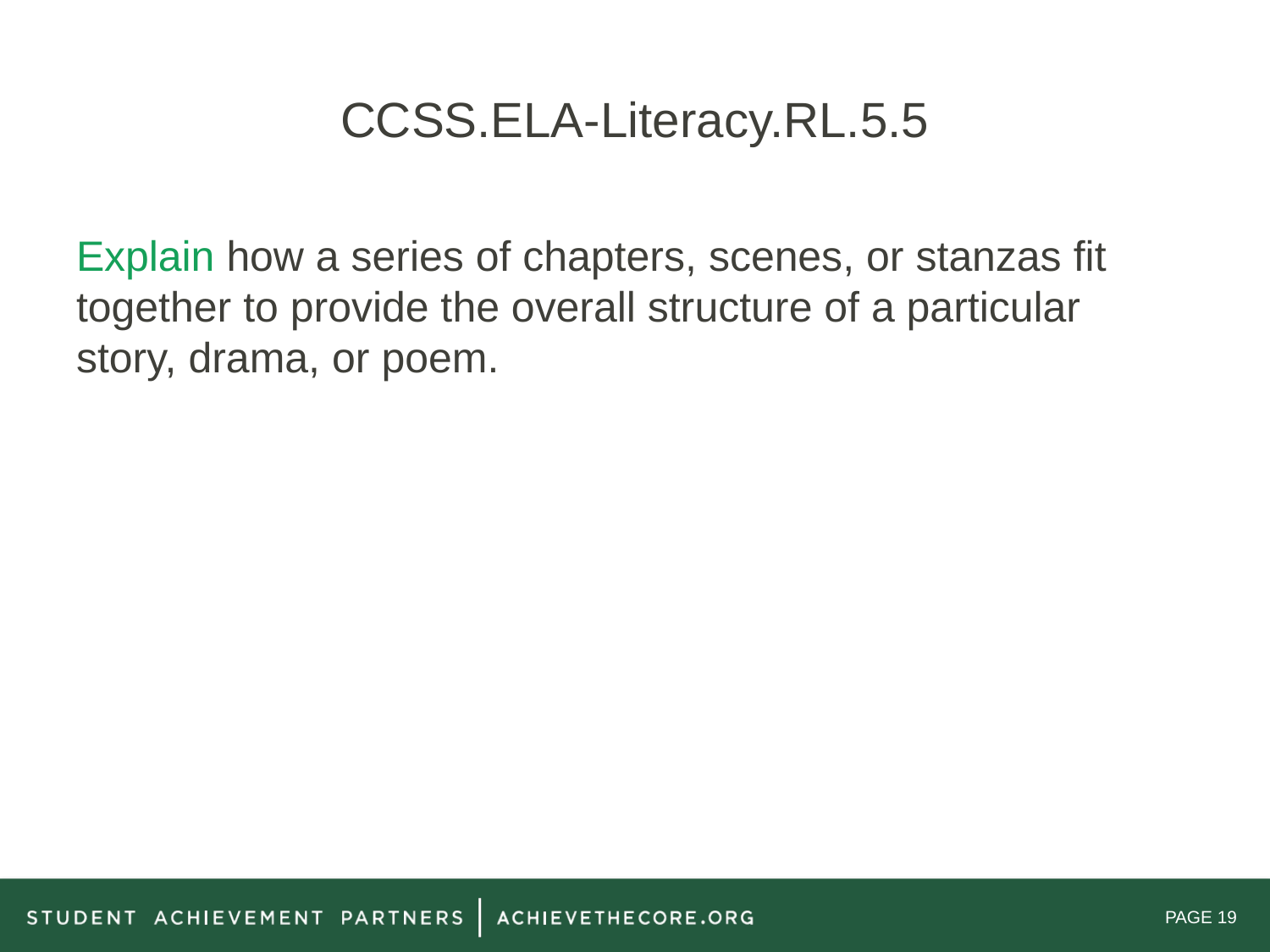

# CCSS.ELA-Literacy.RL.5.5
Explain how a series of chapters, scenes, or stanzas fit together to provide the overall structure of a particular story, drama, or poem.